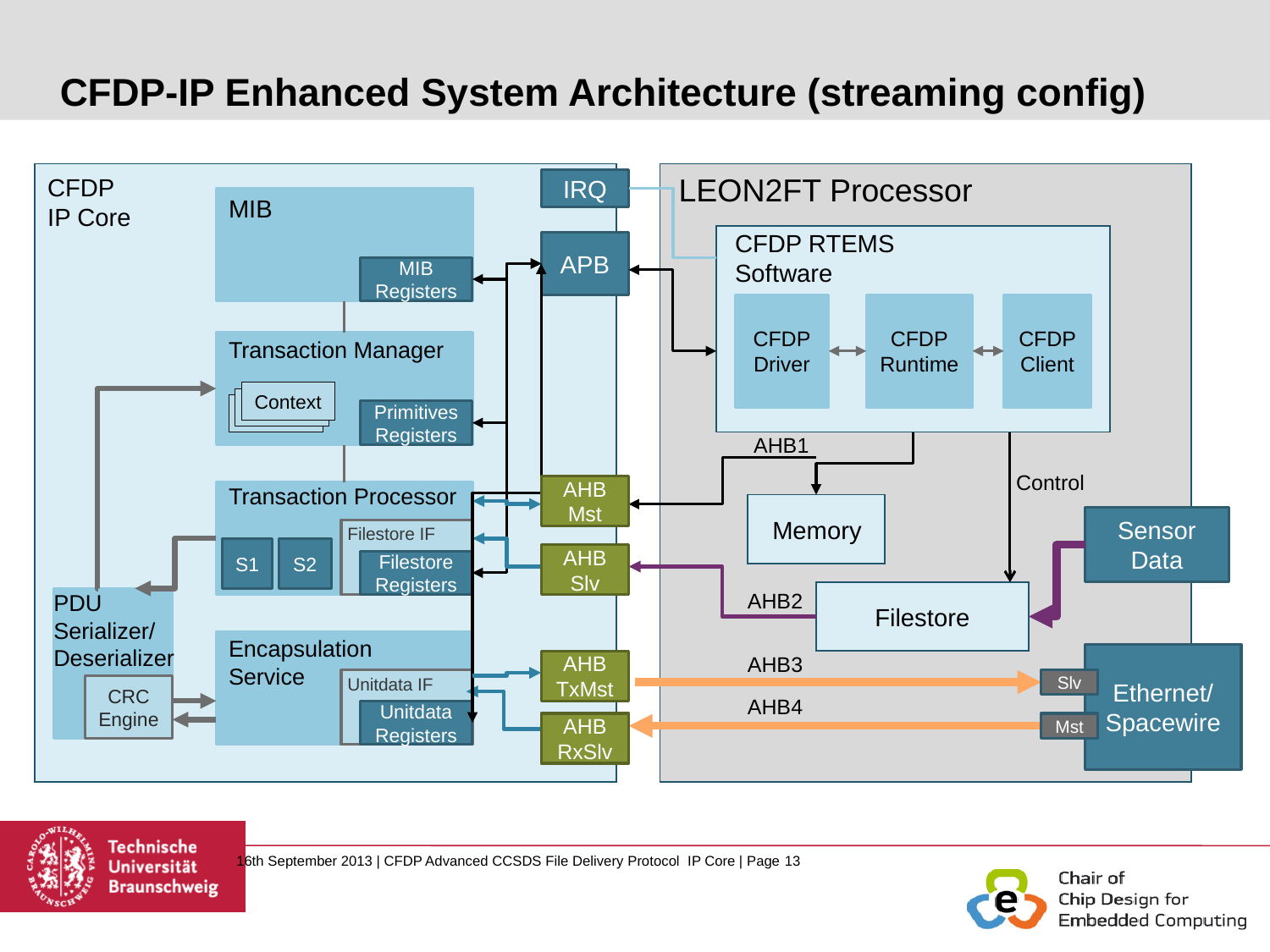

# CFDP-IP Enhanced System Architecture (streaming config)

LEON2FT Processor
CFDP
IP Core
IRQ
MIB

CFDP RTEMS  Software

APB
MIB Registers
CFDP
Driver
CFDP
Client
CFDP
Runtime
Transaction Manager

Context

Primitives Registers
AHB1
Control
Transaction Processor
AHB
Mst

Sensor
Data
Memory
Filestore IF

S1
S2
AHB
Slv
Filestore Registers
AHB2
Filestore
PDU
Serializer/
Deserializer

Encapsulation
Service

AHB3
Ethernet/
Spacewire
AHB
TxMst
Unitdata IF

Slv
CRC Engine
AHB4
Unitdata Registers
AHB
RxSlv
Mst